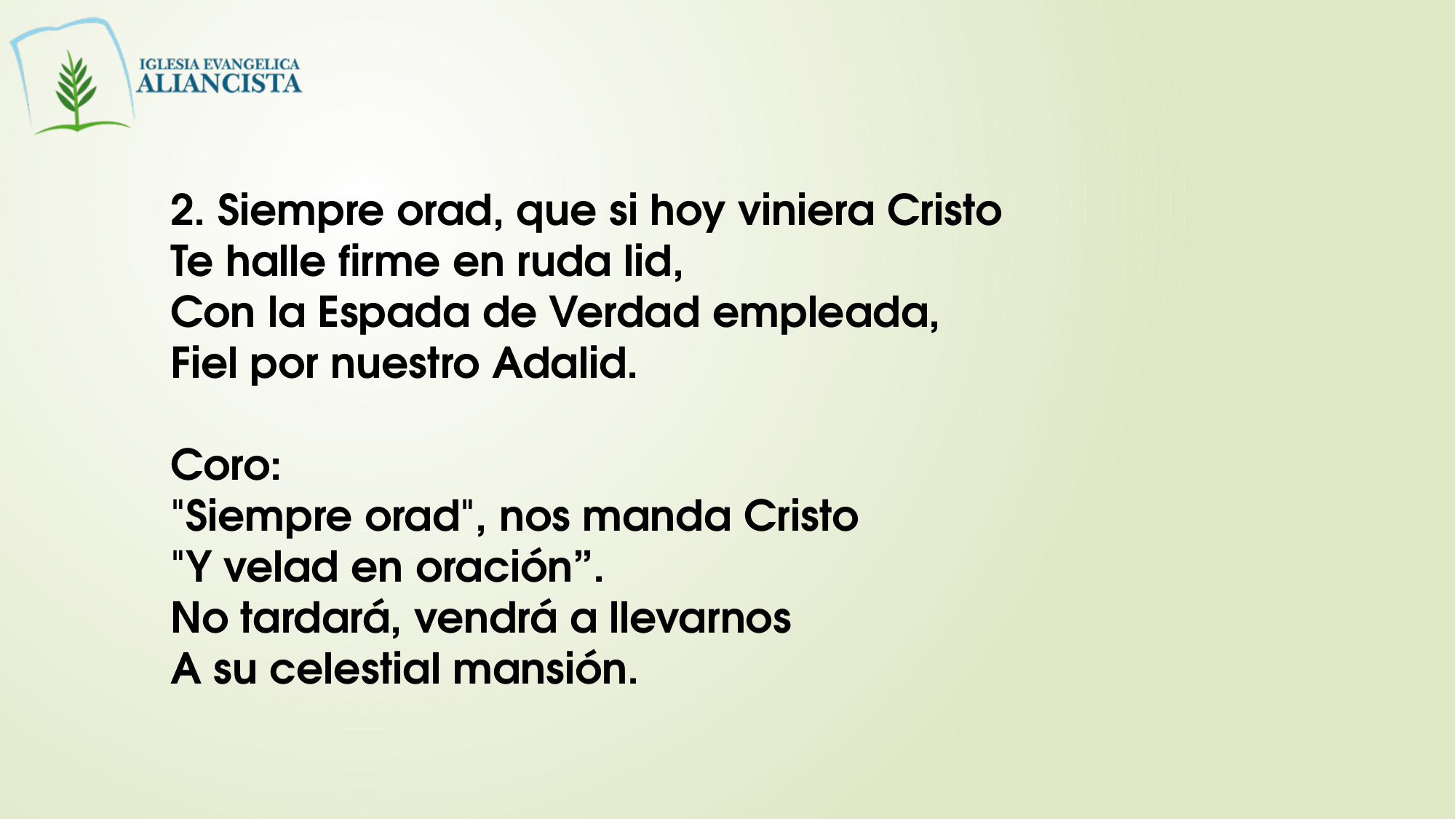

2. Siempre orad, que si hoy viniera Cristo
Te halle firme en ruda lid,
Con la Espada de Verdad empleada,
Fiel por nuestro Adalid.

Coro:
"Siempre orad", nos manda Cristo
"Y velad en oración”.
No tardará, vendrá a llevarnos
A su celestial mansión.